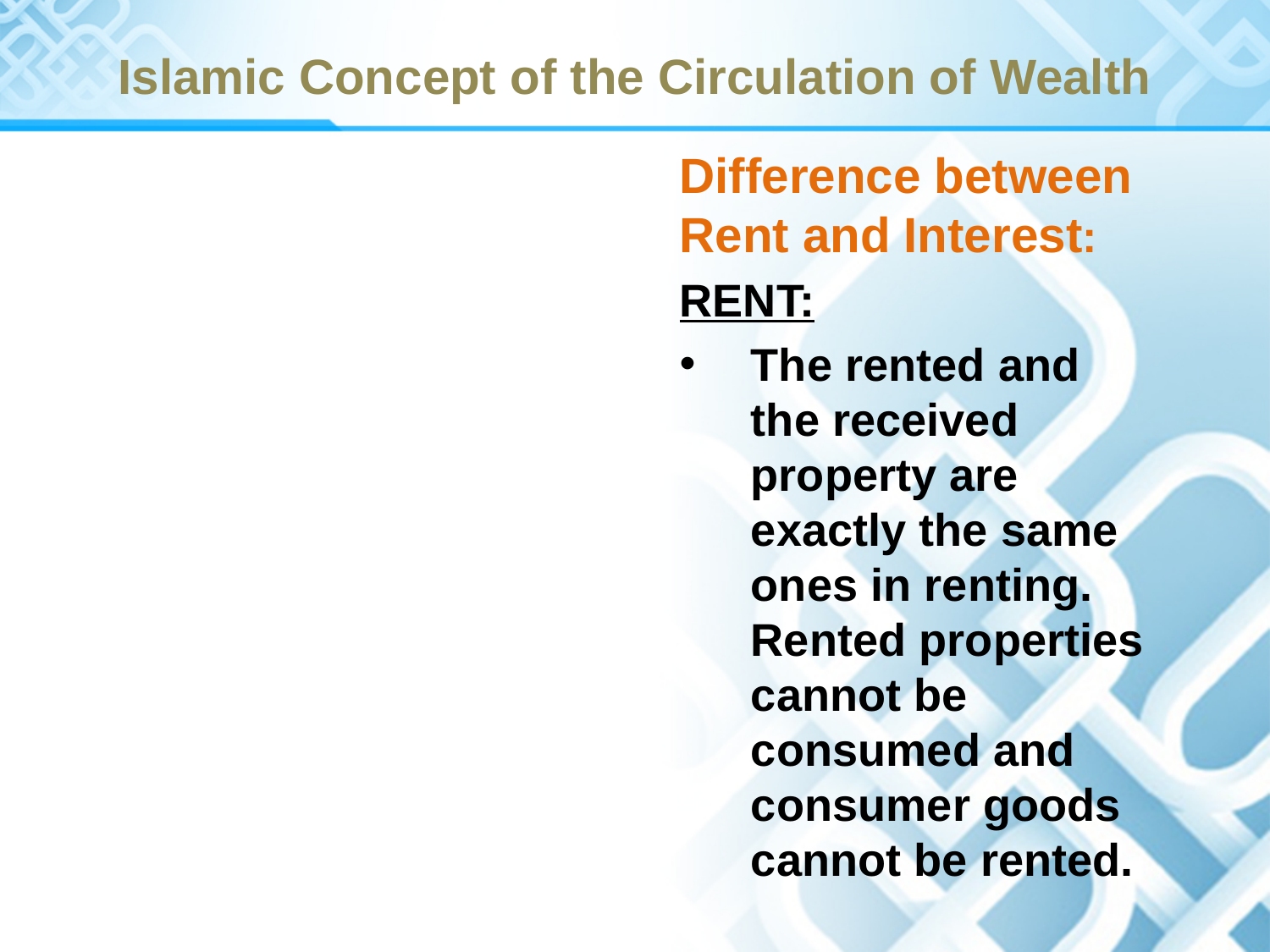

# Islamic Concept of the Circulation of Wealth
Difference between Rent and Interest:
RENT:
The rented and the received property are exactly the same ones in renting. Rented properties cannot be consumed and consumer goods cannot be rented.